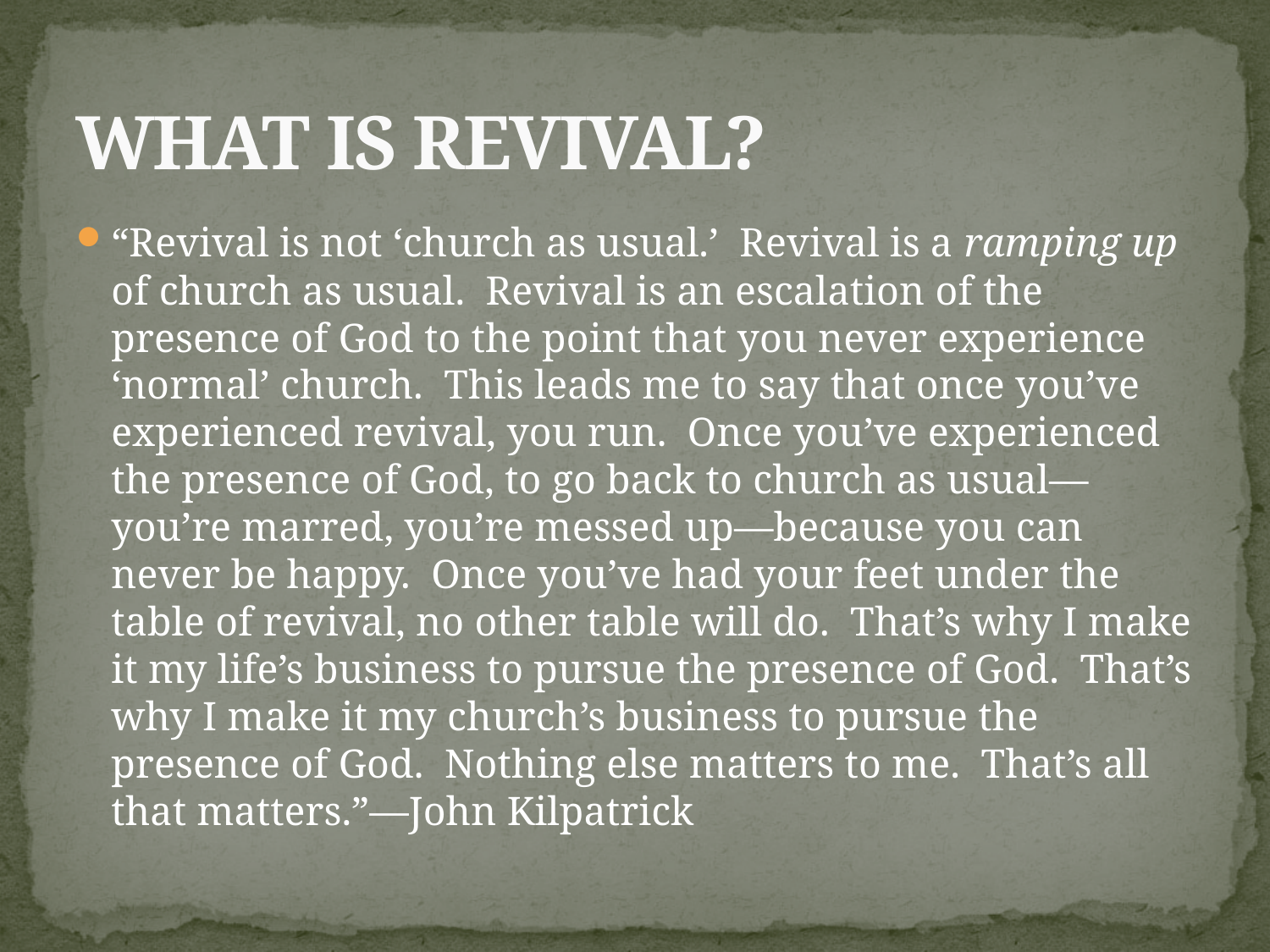

# What is Revival?
“Revival is not ‘church as usual.’  Revival is a ramping up of church as usual.  Revival is an escalation of the presence of God to the point that you never experience ‘normal’ church.  This leads me to say that once you’ve experienced revival, you run.  Once you’ve experienced the presence of God, to go back to church as usual—you’re marred, you’re messed up—because you can never be happy.  Once you’ve had your feet under the table of revival, no other table will do.  That’s why I make it my life’s business to pursue the presence of God.  That’s why I make it my church’s business to pursue the presence of God.  Nothing else matters to me.  That’s all that matters.”—John Kilpatrick